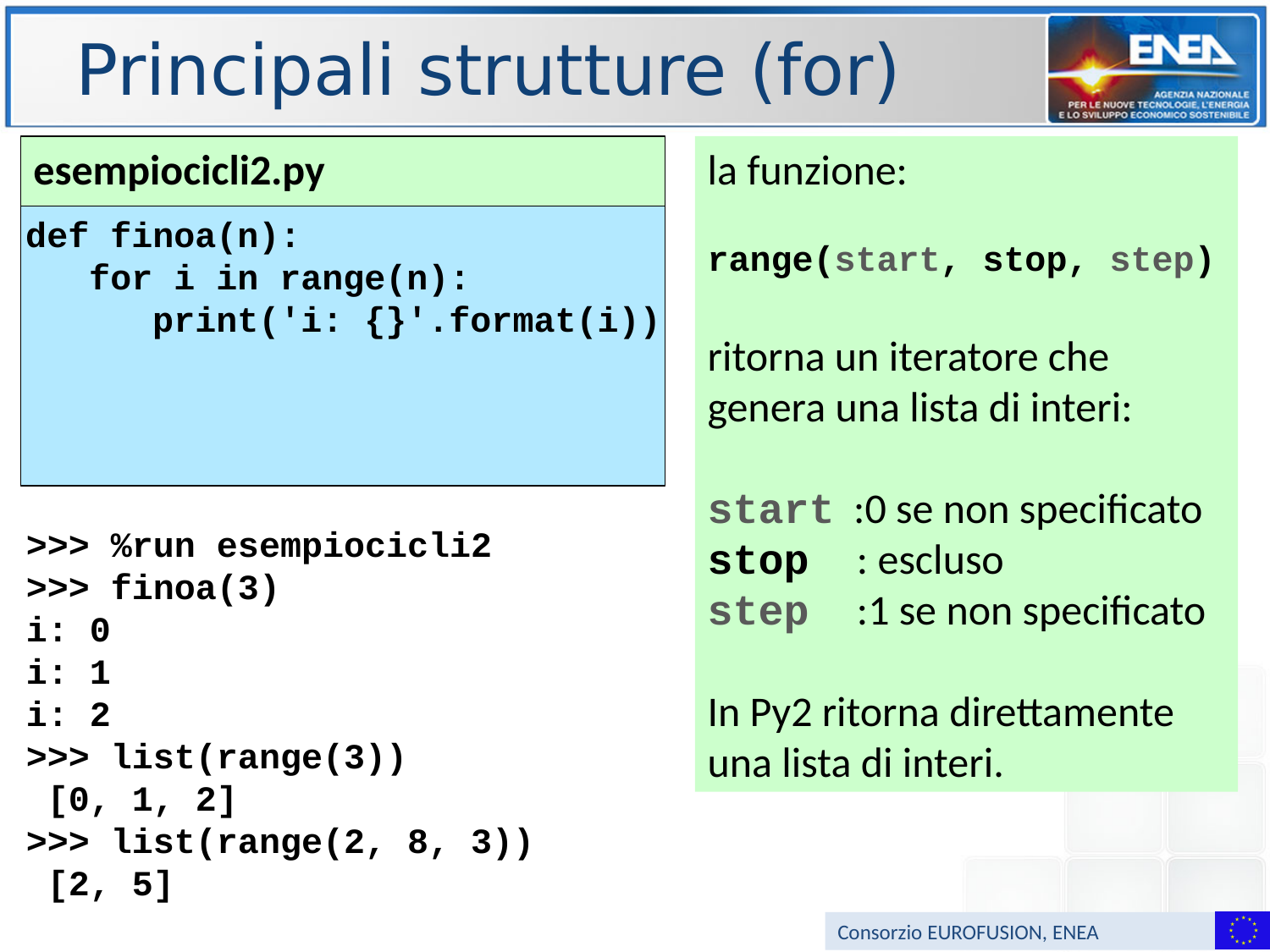

# Principali strutture (for)
esempiocicli2.py
def finoa(n):
   for i in range(n):
      print('i: {}'.format(i))
la funzione:

range(start, stop, step)

ritorna un iteratore che genera una lista di interi:

start  :0 se non specificato
stop     : escluso
step     :1 se non specificato

In Py2 ritorna direttamente una lista di interi.
>>> %run esempiocicli2
>>> finoa(3)
i: 0
i: 1
i: 2
>>> list(range(3))
 [0, 1, 2]
>>> list(range(2, 8, 3))
 [2, 5]